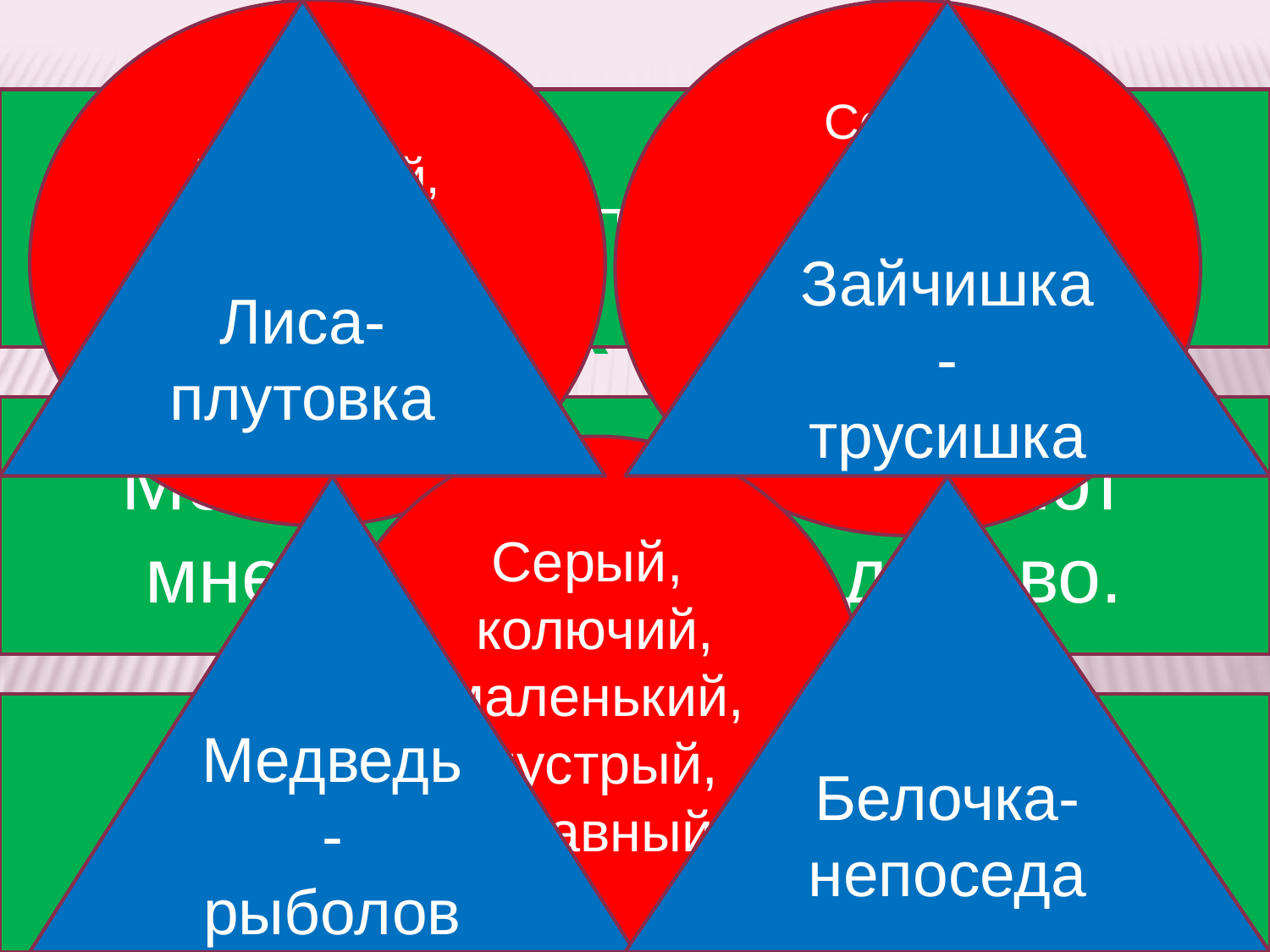

Лиса-плутовка
Мохнатый,
сильный,
бурый,
косолапый.
Серый,
злой,
сильный
голодный,
выносливый,
осторожный.
Зайчишка-трусишка
Мое дупло  расположено высоко.
Кто из зверей
мог так сказать?

2. Угадай, кто я?

3. Почему так говорят?

Мои острые когти помогают
мне забираться на дерево.
Серый,
колючий,
маленький,
шустрый,
забавный.
Медведь-рыболов
Белочка-непоседа
Мои копыта помогают мне
добывать пищу из-под снега.